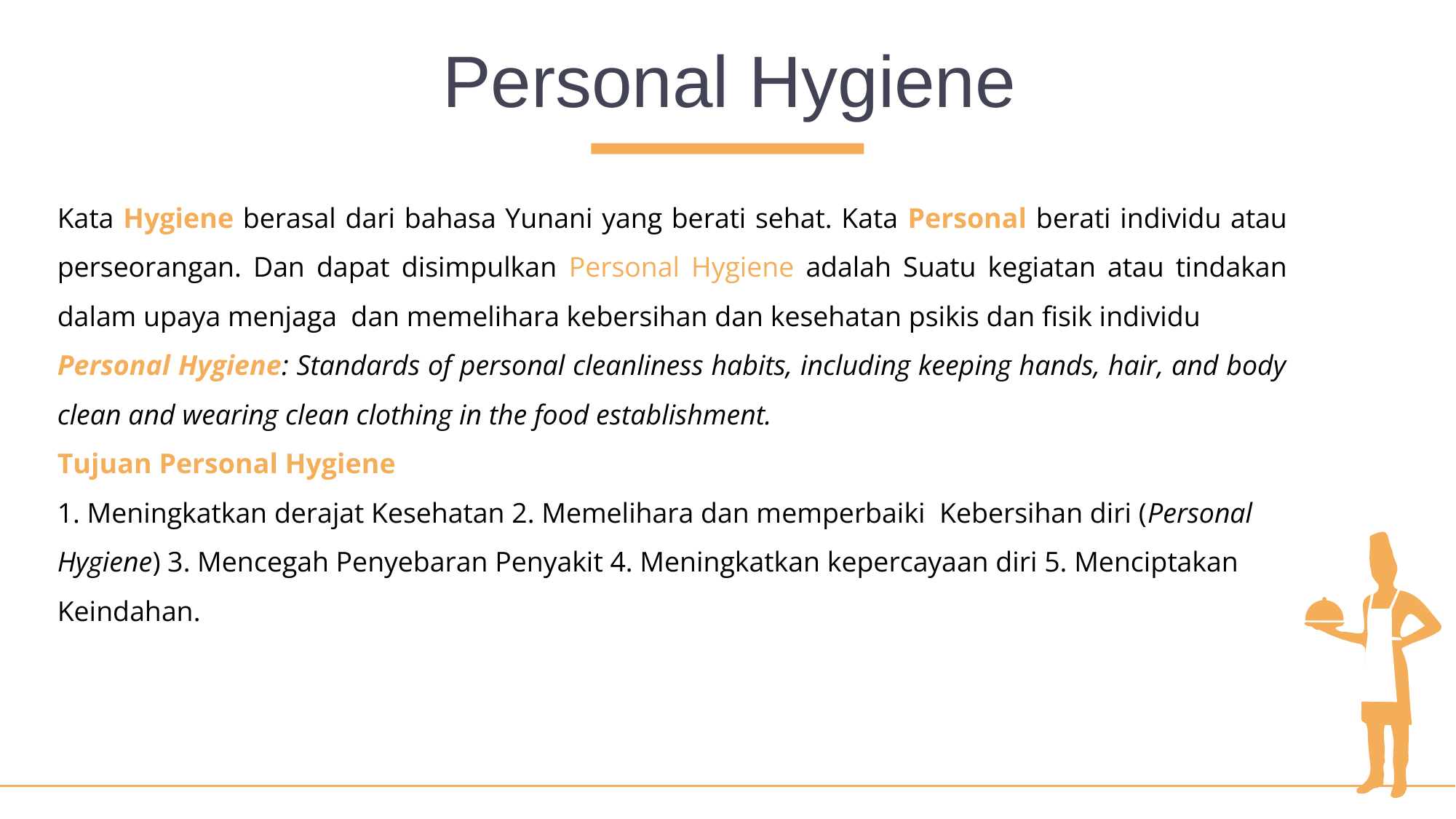

Personal Hygiene
Kata Hygiene berasal dari bahasa Yunani yang berati sehat. Kata Personal berati individu atau perseorangan. Dan dapat disimpulkan Personal Hygiene adalah Suatu kegiatan atau tindakan dalam upaya menjaga  dan memelihara kebersihan dan kesehatan psikis dan fisik individu
Personal Hygiene: Standards of personal cleanliness habits, including keeping hands, hair, and body clean and wearing clean clothing in the food establishment.
Tujuan Personal Hygiene
1. Meningkatkan derajat Kesehatan 2. Memelihara dan memperbaiki  Kebersihan diri (Personal Hygiene) 3. Mencegah Penyebaran Penyakit 4. Meningkatkan kepercayaan diri 5. Menciptakan Keindahan.